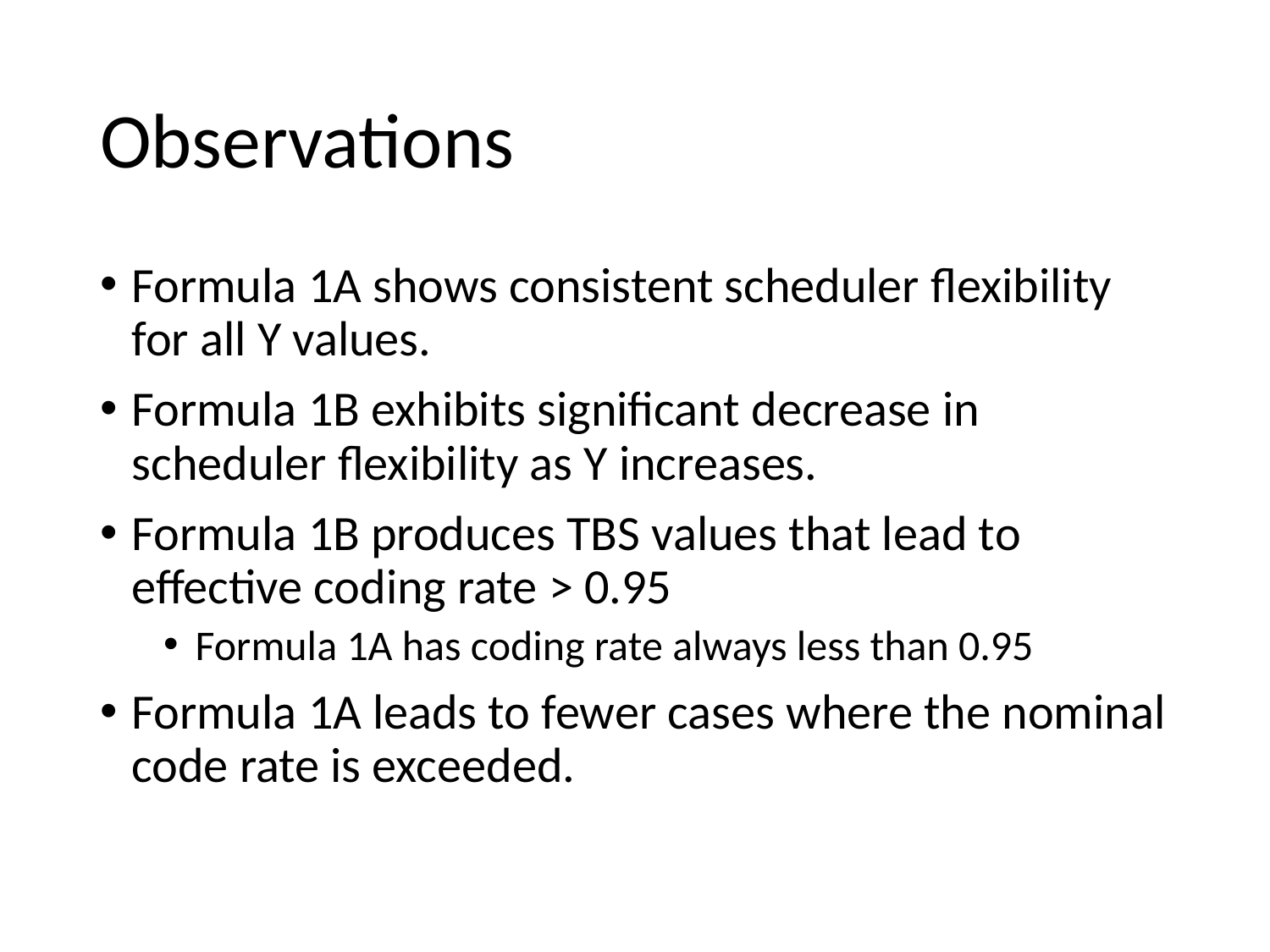

# Observations
Formula 1A shows consistent scheduler flexibility for all Y values.
Formula 1B exhibits significant decrease in scheduler flexibility as Y increases.
Formula 1B produces TBS values that lead to effective coding rate > 0.95
Formula 1A has coding rate always less than 0.95
Formula 1A leads to fewer cases where the nominal code rate is exceeded.